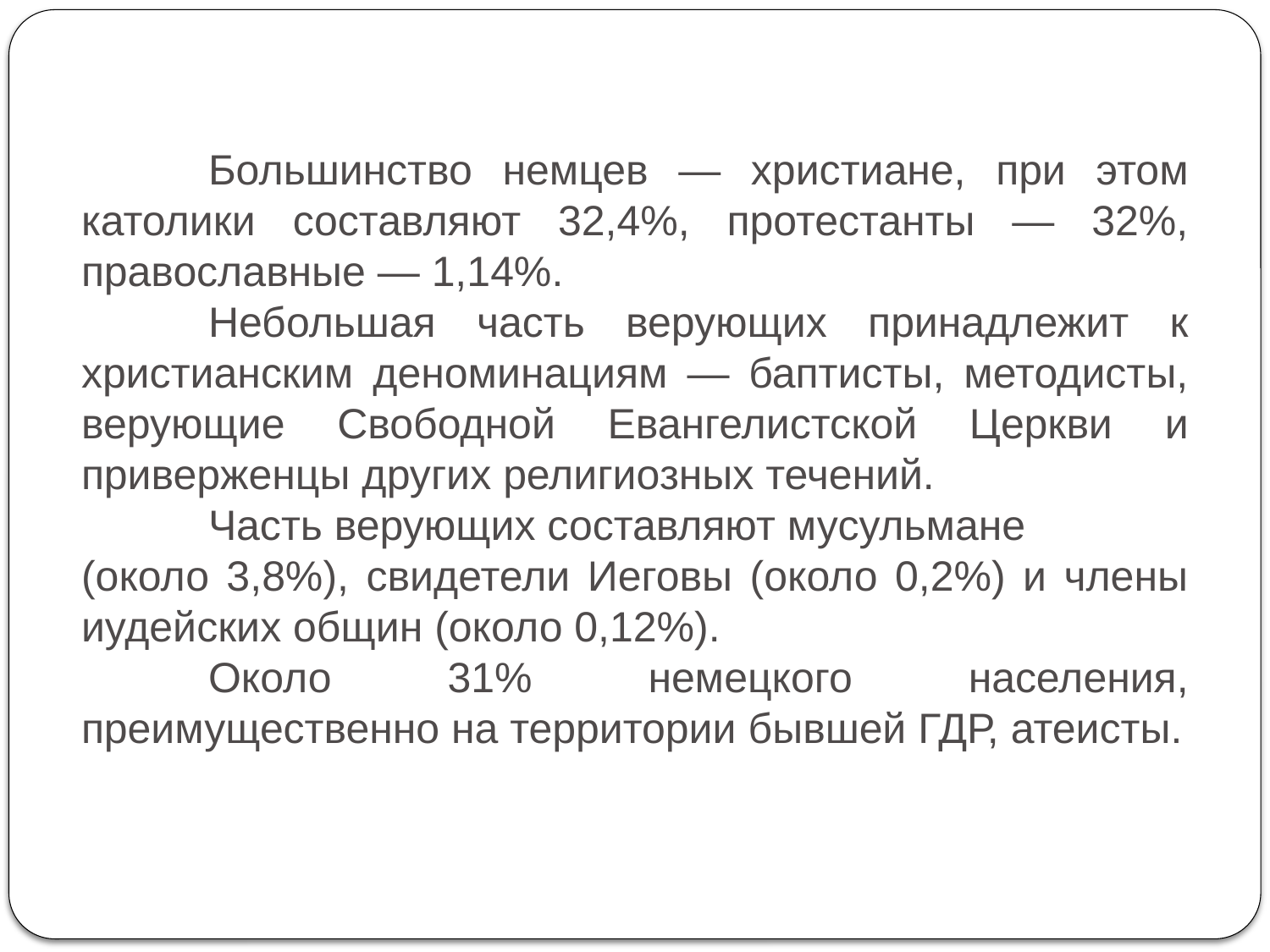

Большинство немцев — христиане, при этом католики составляют 32,4%, протестанты — 32%, православные — 1,14%.
	Небольшая часть верующих принадлежит к христианским деноминациям — баптисты, методисты, верующие Свободной Евангелистской Церкви и приверженцы других религиозных течений.
	Часть верующих составляют мусульмане
(около 3,8%), свидетели Иеговы (около 0,2%) и члены иудейских общин (около 0,12%).
	Около 31% немецкого населения, преимущественно на территории бывшей ГДР, атеисты.